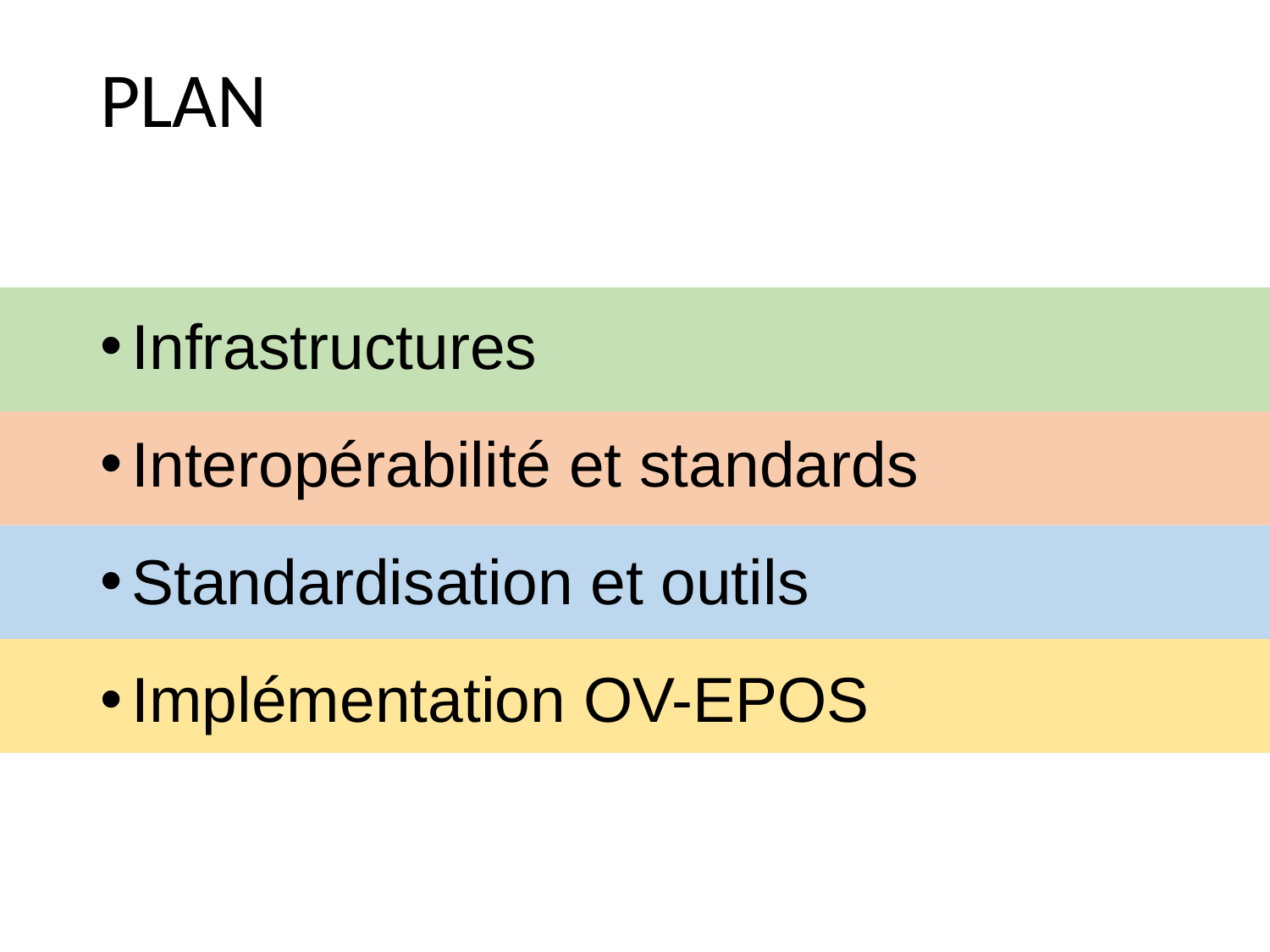

# PLAN

Infrastructures
Interopérabilité et standards
Standardisation et outils
Implémentation OV-EPOS